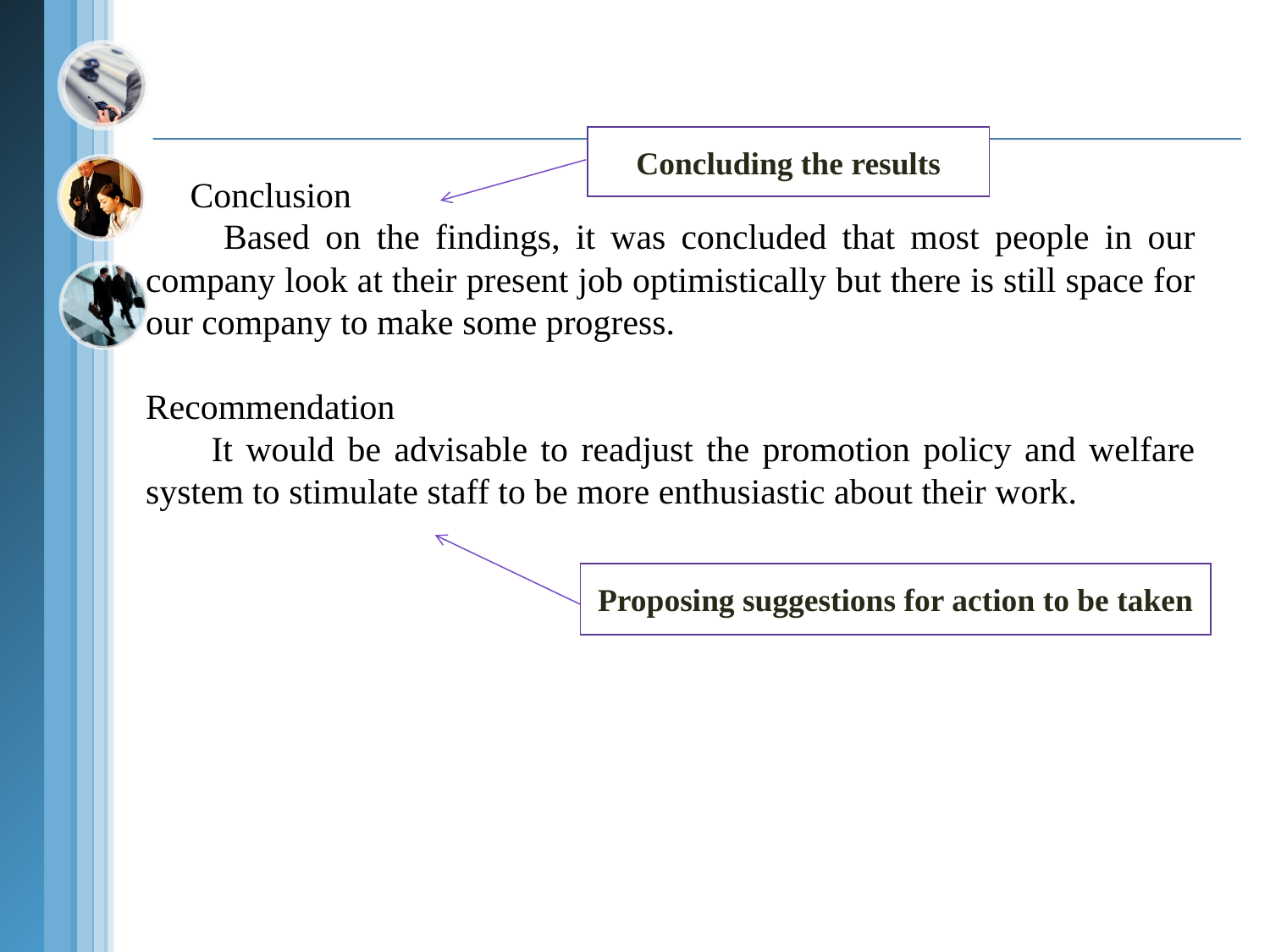

Concluding the results
     Conclusion
     Based on the findings, it was concluded that most people in our company look at their present job optimistically but there is still space for our company to make some progress.
Recommendation
     It would be advisable to readjust the promotion policy and welfare system to stimulate staff to be more enthusiastic about their work.

Proposing suggestions for action to be taken